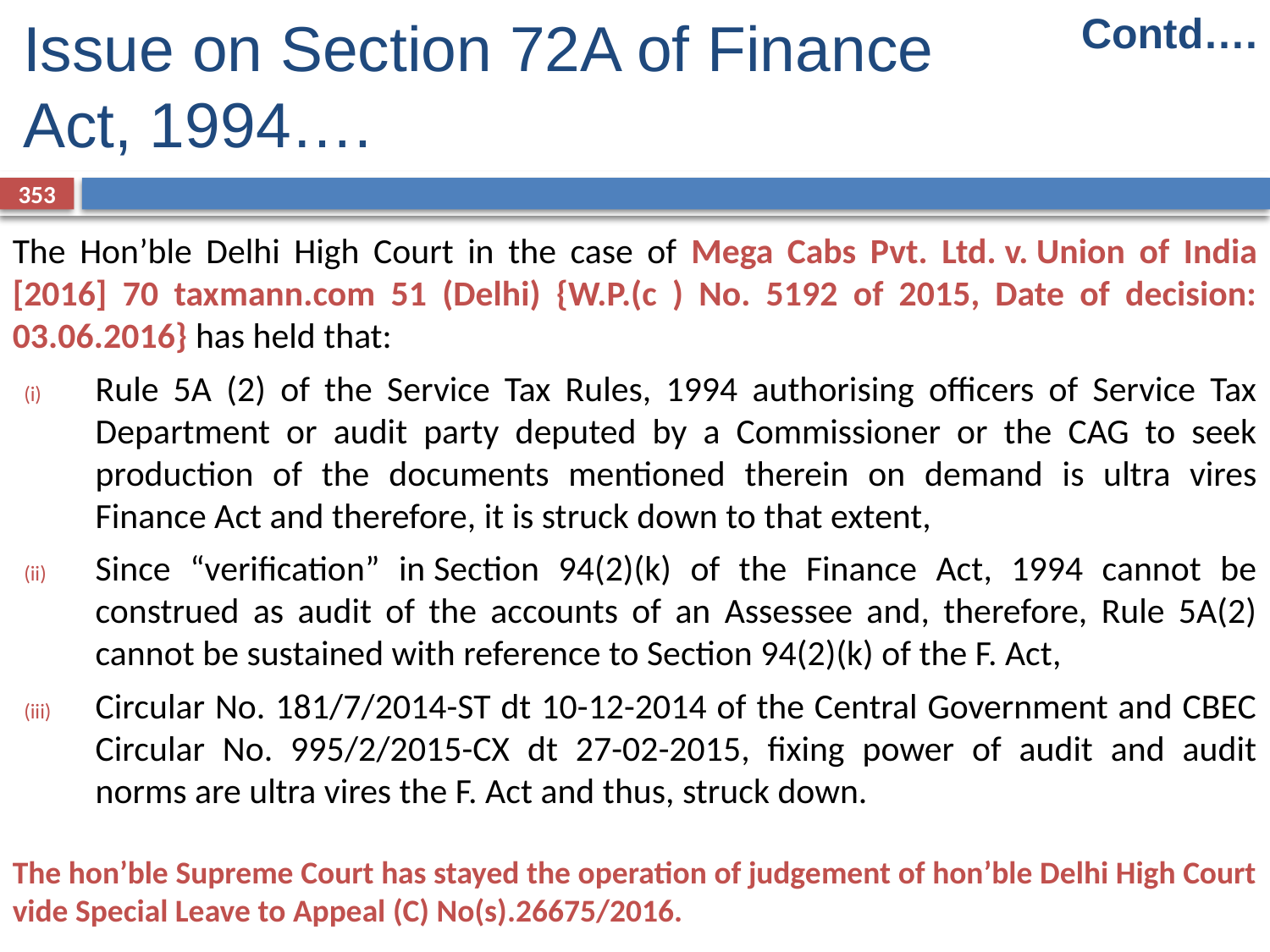

Contd….
# Issue on Section 72A of Finance Act, 1994….
353
The Hon’ble Delhi High Court in the case of Mega Cabs Pvt. Ltd. v. Union of India [2016] 70 taxmann.com 51 (Delhi) {W.P.(c ) No. 5192 of 2015, Date of decision: 03.06.2016} has held that:
Rule 5A (2) of the Service Tax Rules, 1994 authorising officers of Service Tax Department or audit party deputed by a Commissioner or the CAG to seek production of the documents mentioned therein on demand is ultra vires Finance Act and therefore, it is struck down to that extent,
Since “verification” in Section 94(2)(k) of the Finance Act, 1994 cannot be construed as audit of the accounts of an Assessee and, therefore, Rule 5A(2) cannot be sustained with reference to Section 94(2)(k) of the F. Act,
Circular No. 181/7/2014-ST dt 10-12-2014 of the Central Government and CBEC Circular No. 995/2/2015-CX dt 27-02-2015, fixing power of audit and audit norms are ultra vires the F. Act and thus, struck down.
The hon’ble Supreme Court has stayed the operation of judgement of hon’ble Delhi High Court vide Special Leave to Appeal (C) No(s).26675/2016.